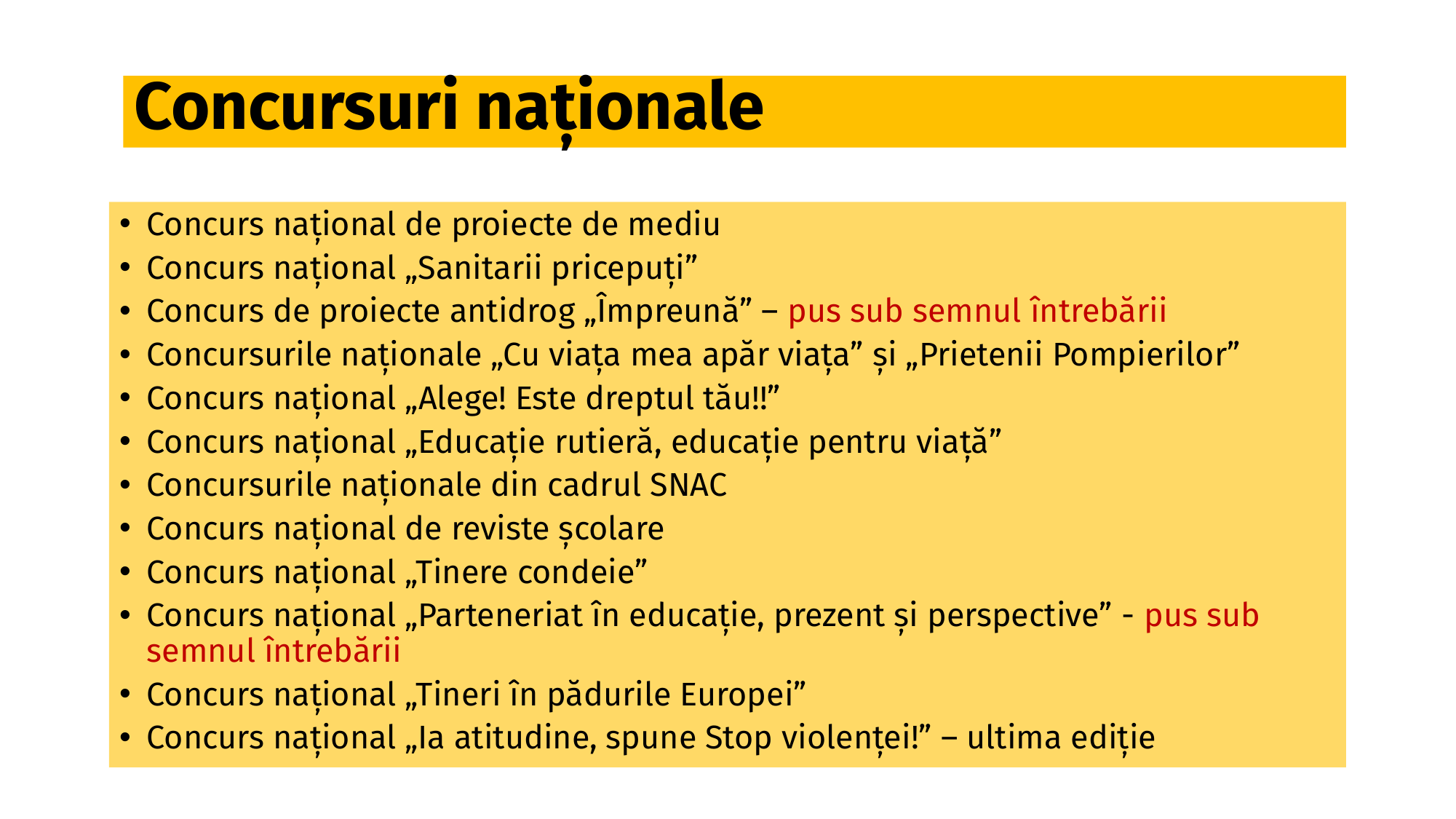

# Concursuri naționale
Concurs național de proiecte de mediu
Concurs național „Sanitarii pricepuți”
Concurs de proiecte antidrog „Împreună” – pus sub semnul întrebării
Concursurile naționale „Cu viața mea apăr viața” și „Prietenii Pompierilor”
Concurs național „Alege! Este dreptul tău!!”
Concurs național „Educație rutieră, educație pentru viață”
Concursurile naționale din cadrul SNAC
Concurs național de reviste școlare
Concurs național „Tinere condeie”
Concurs național „Parteneriat în educație, prezent și perspective” - pus sub semnul întrebării
Concurs național „Tineri în pădurile Europei”
Concurs național „Ia atitudine, spune Stop violenței!” – ultima ediție